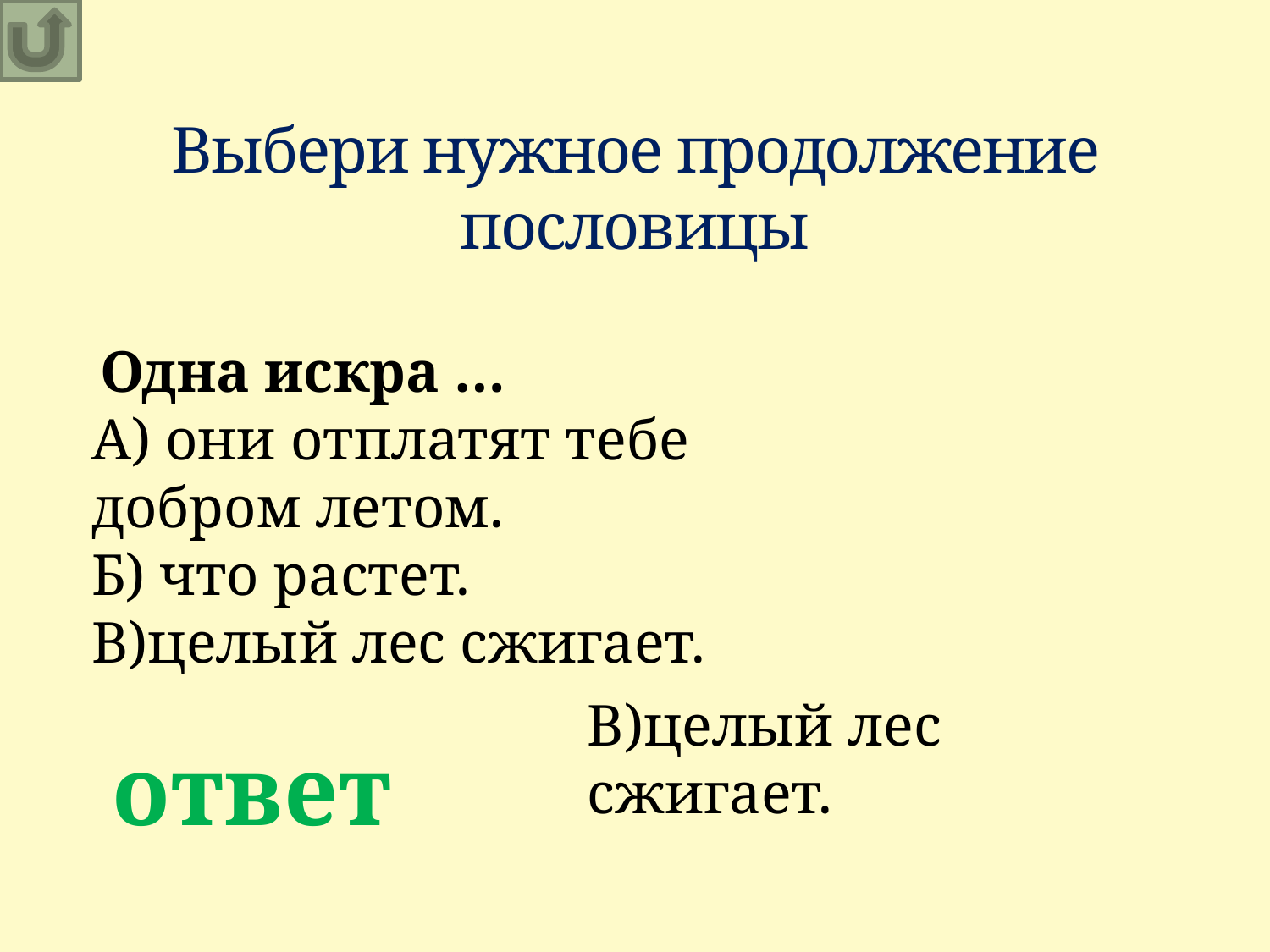

Выбери нужное продолжение пословицы
 Одна искра …
А) они отплатят тебе добром летом.
Б) что растет.
В)целый лес сжигает.
В)целый лес сжигает.
ответ